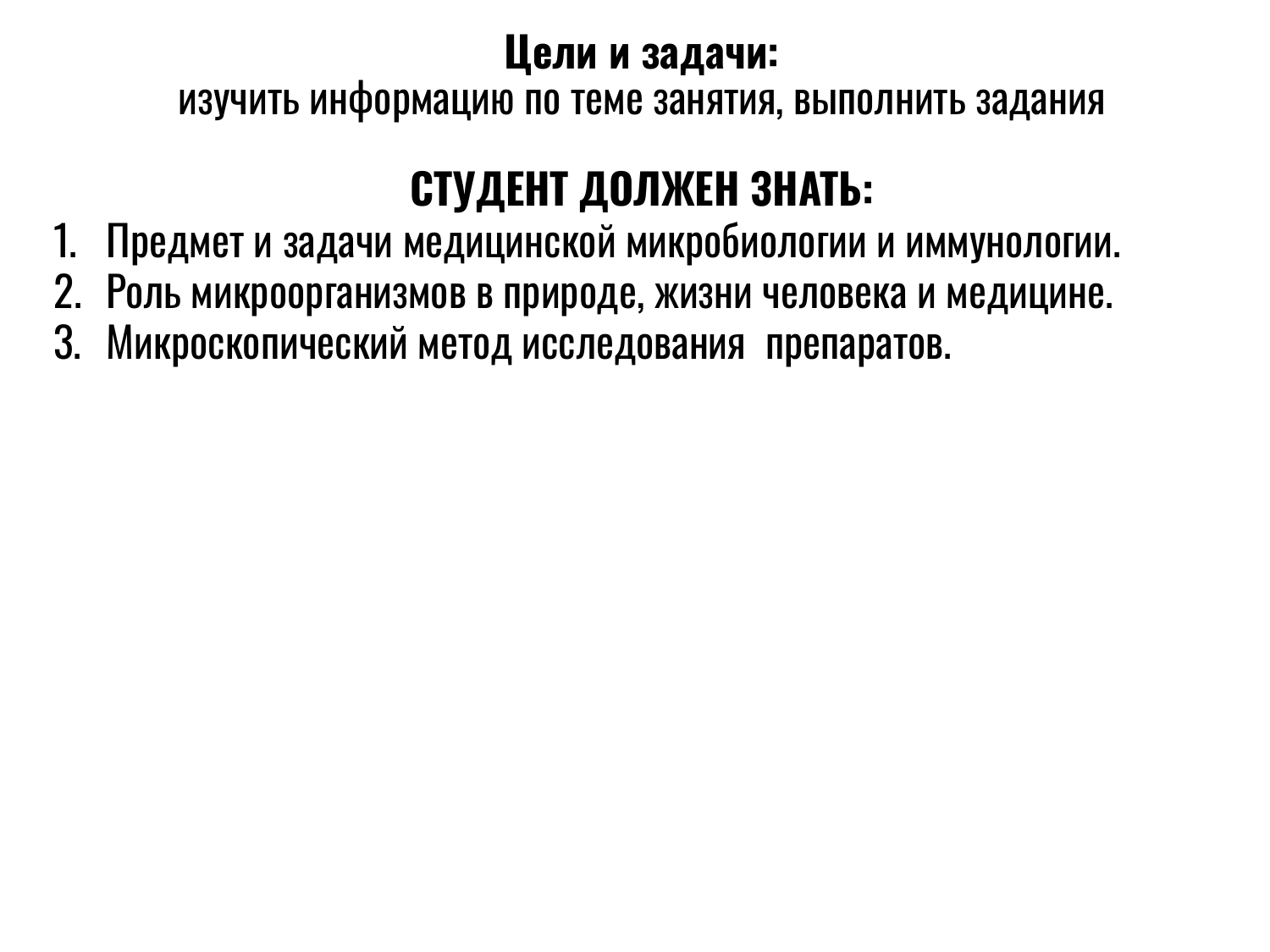

Цели и задачи:
изучить информацию по теме занятия, выполнить задания

СТУДЕНТ ДОЛЖЕН ЗНАТЬ:
Предмет и задачи медицинской микробиологии и иммунологии.
Роль микроорганизмов в природе, жизни человека и медицине.
Микроскопический метод исследования  препаратов.